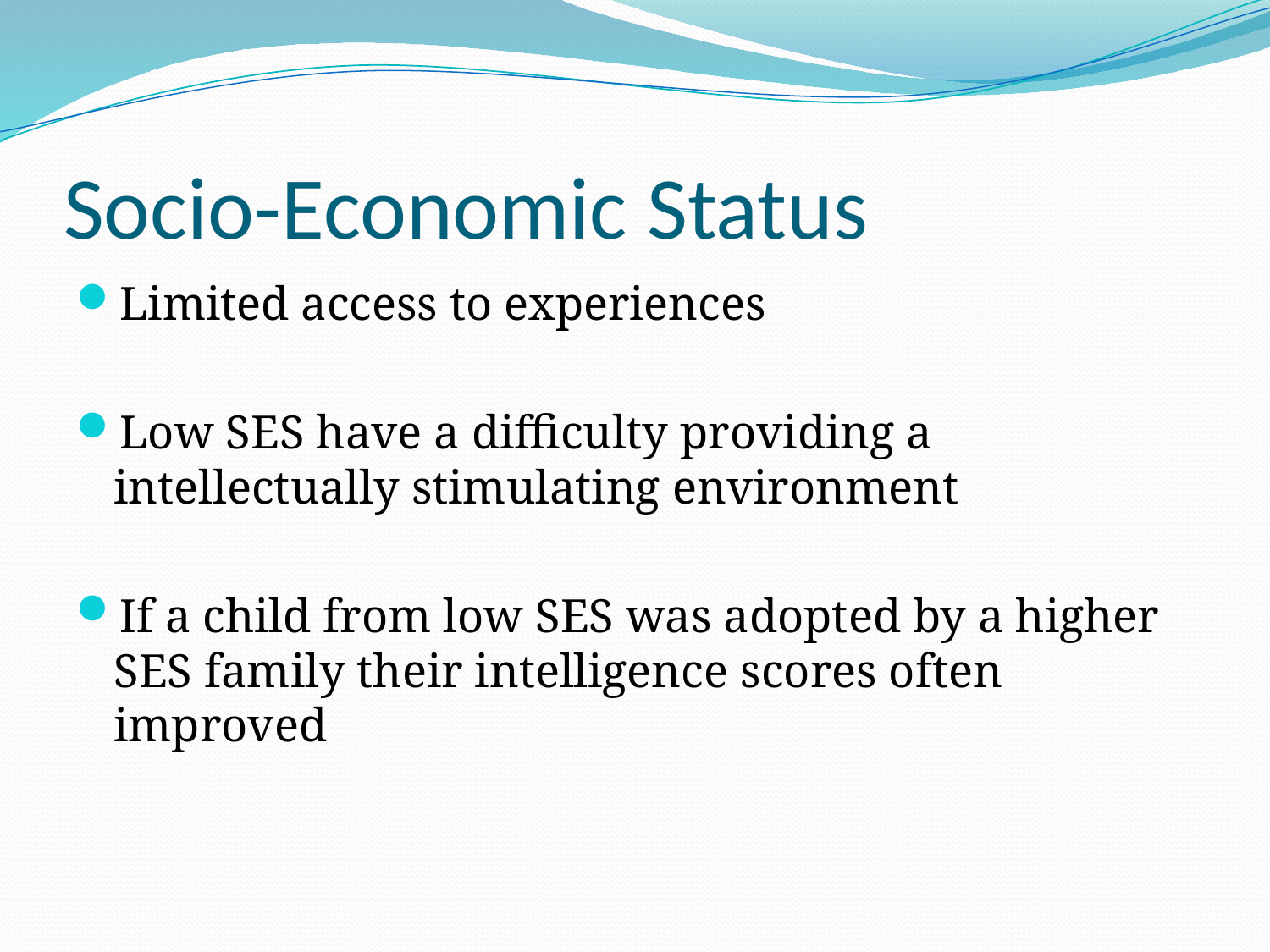

# Socio-Economic Status
Limited access to experiences

Low SES have a difficulty providing a intellectually stimulating environment

If a child from low SES was adopted by a higher SES family their intelligence scores often improved